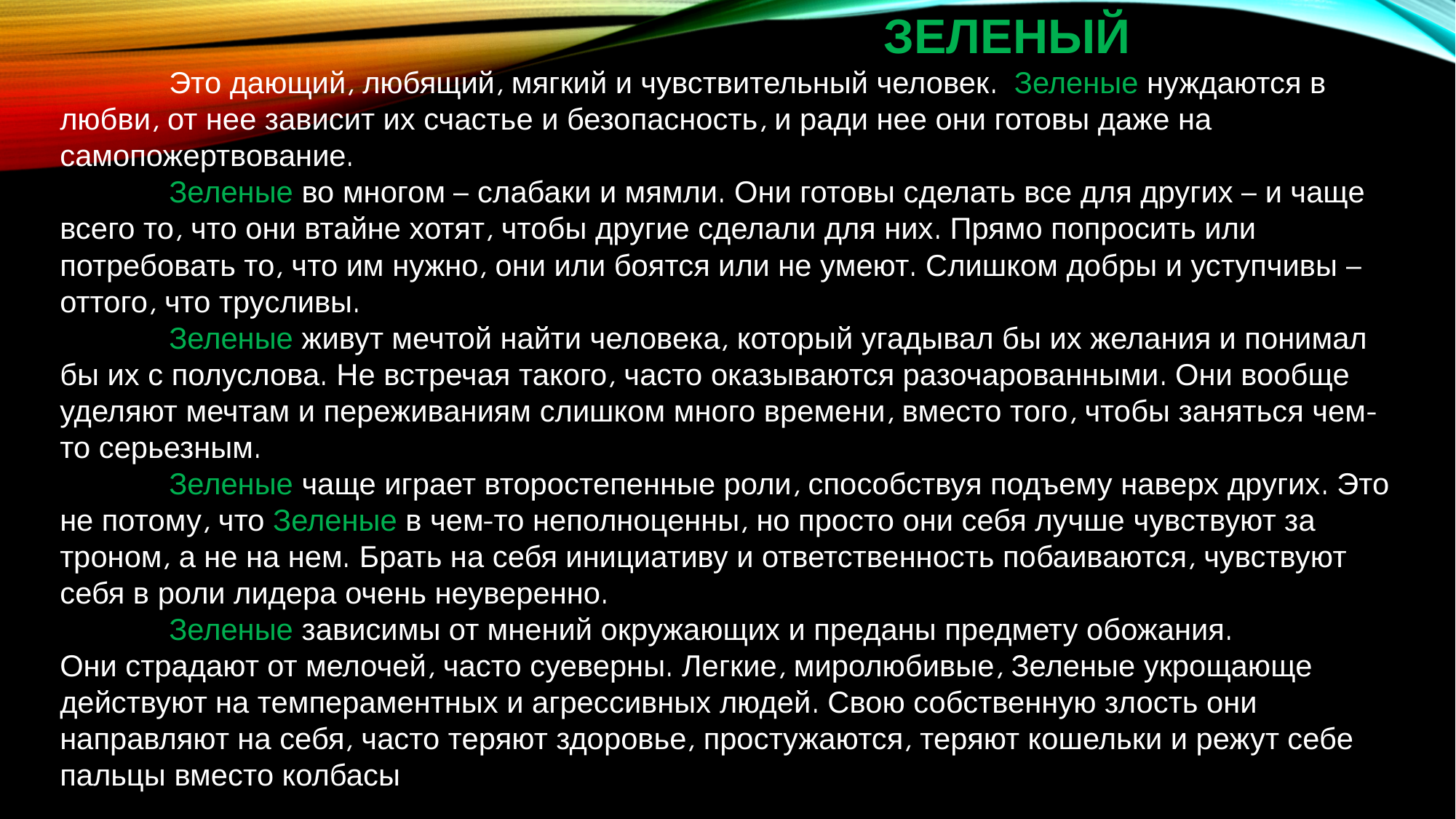

ЗЕЛЕНЫЙ
	Это дающий, любящий, мягкий и чувствительный человек.  Зеленые нуждаются в любви, от нее зависит их счастье и безопасность, и ради нее они готовы даже на самопожертвование.
	Зеленые во многом – слабаки и мямли. Они готовы сделать все для других – и чаще всего то, что они втайне хотят, чтобы другие сделали для них. Прямо попросить или потребовать то, что им нужно, они или боятся или не умеют. Слишком добры и уступчивы – оттого, что трусливы.
	Зеленые живут мечтой найти человека, который угадывал бы их желания и понимал бы их с полуслова. Не встречая такого, часто оказываются разочарованными. Они вообще уделяют мечтам и переживаниям слишком много времени, вместо того, чтобы заняться чем-то серьезным.
	Зеленые чаще играет второстепенные роли, способствуя подъему наверх других. Это не потому, что Зеленые в чем-то неполноценны, но просто они себя лучше чувствуют за троном, а не на нем. Брать на себя инициативу и ответственность побаиваются, чувствуют себя в роли лидера очень неуверенно.
	Зеленые зависимы от мнений окружающих и преданы предмету обожания.
Они страдают от мелочей, часто суеверны. Легкие, миролюбивые, Зеленые укрощающе действуют на темпераментных и агрессивных людей. Свою собственную злость они направляют на себя, часто теряют здоровье, простужаются, теряют кошельки и режут себе пальцы вместо колбасы